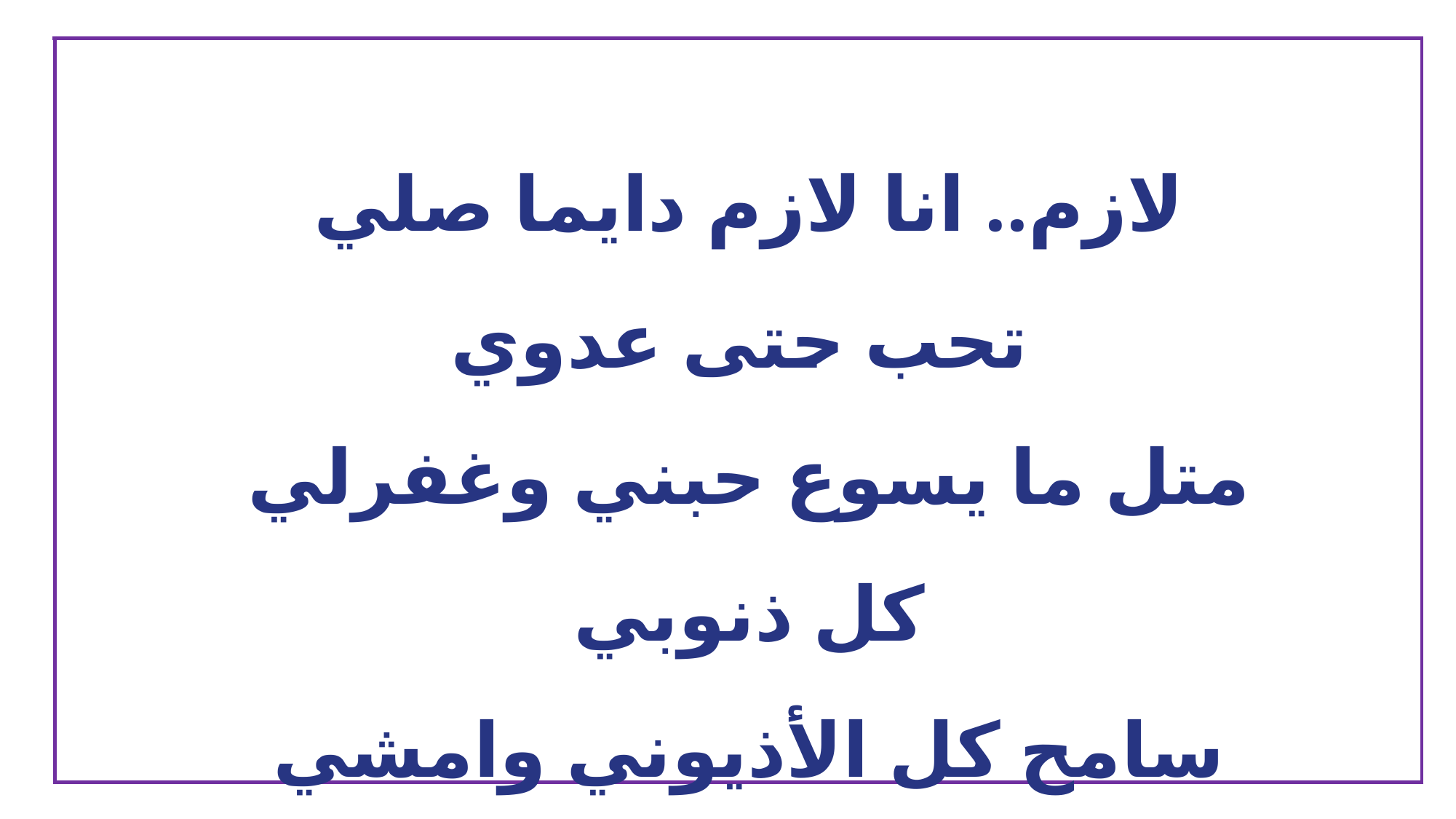

لازم.. انا لازم دايما صلي  تحب حتى عدوي
متل ما يسوع حبني وغفرلي كل ذنوبي
سامح كل الأذيوني وامشي عطريقه
انا متله بدي كون وديع ومليان محبة